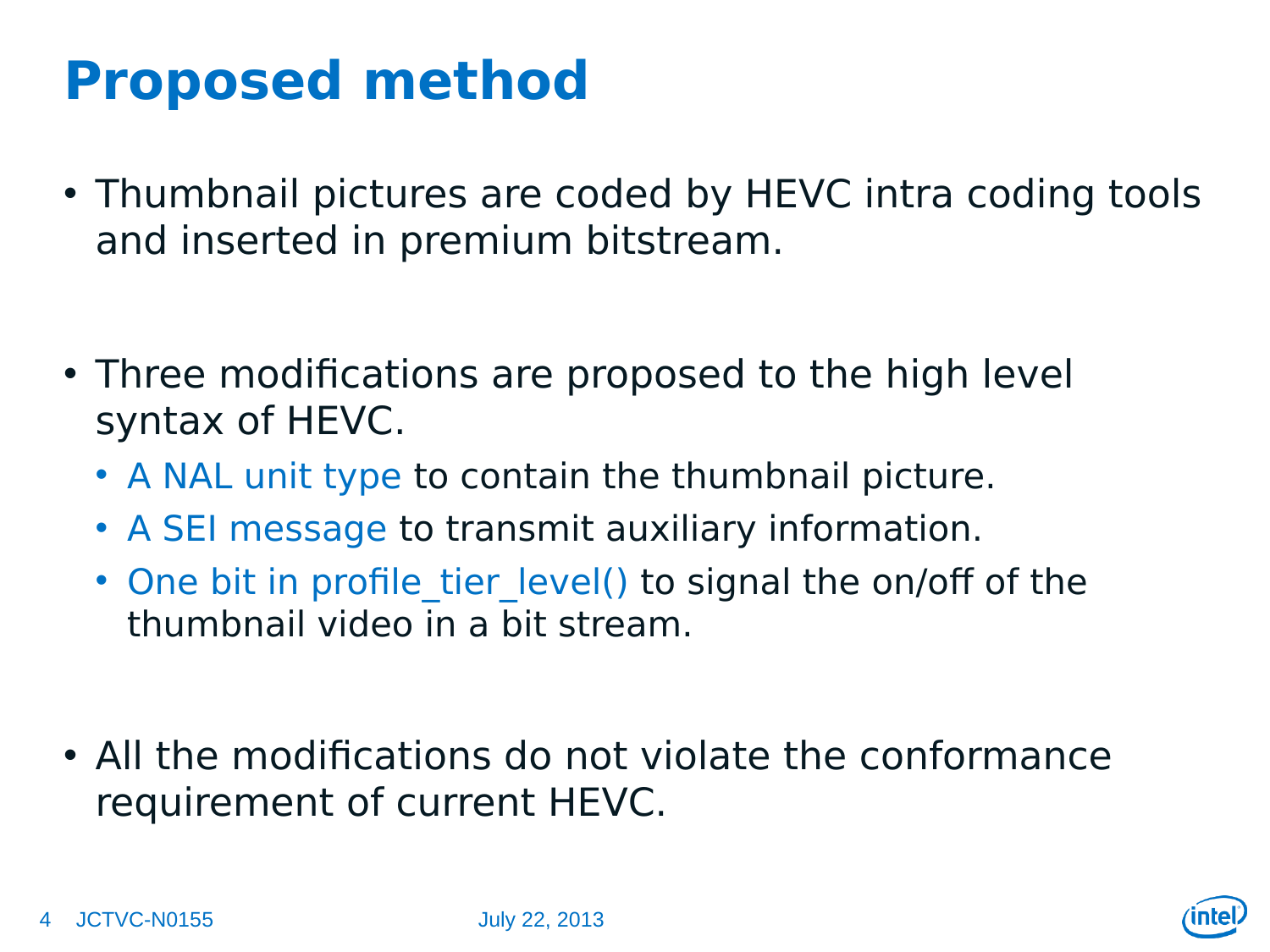

# Proposed method
Thumbnail pictures are coded by HEVC intra coding tools and inserted in premium bitstream.

Three modifications are proposed to the high level syntax of HEVC.
A NAL unit type to contain the thumbnail picture.
A SEI message to transmit auxiliary information.
One bit in profile_tier_level() to signal the on/off of the thumbnail video in a bit stream.

All the modifications do not violate the conformance requirement of current HEVC.

4
JCTVC-N0155
July 22, 2013